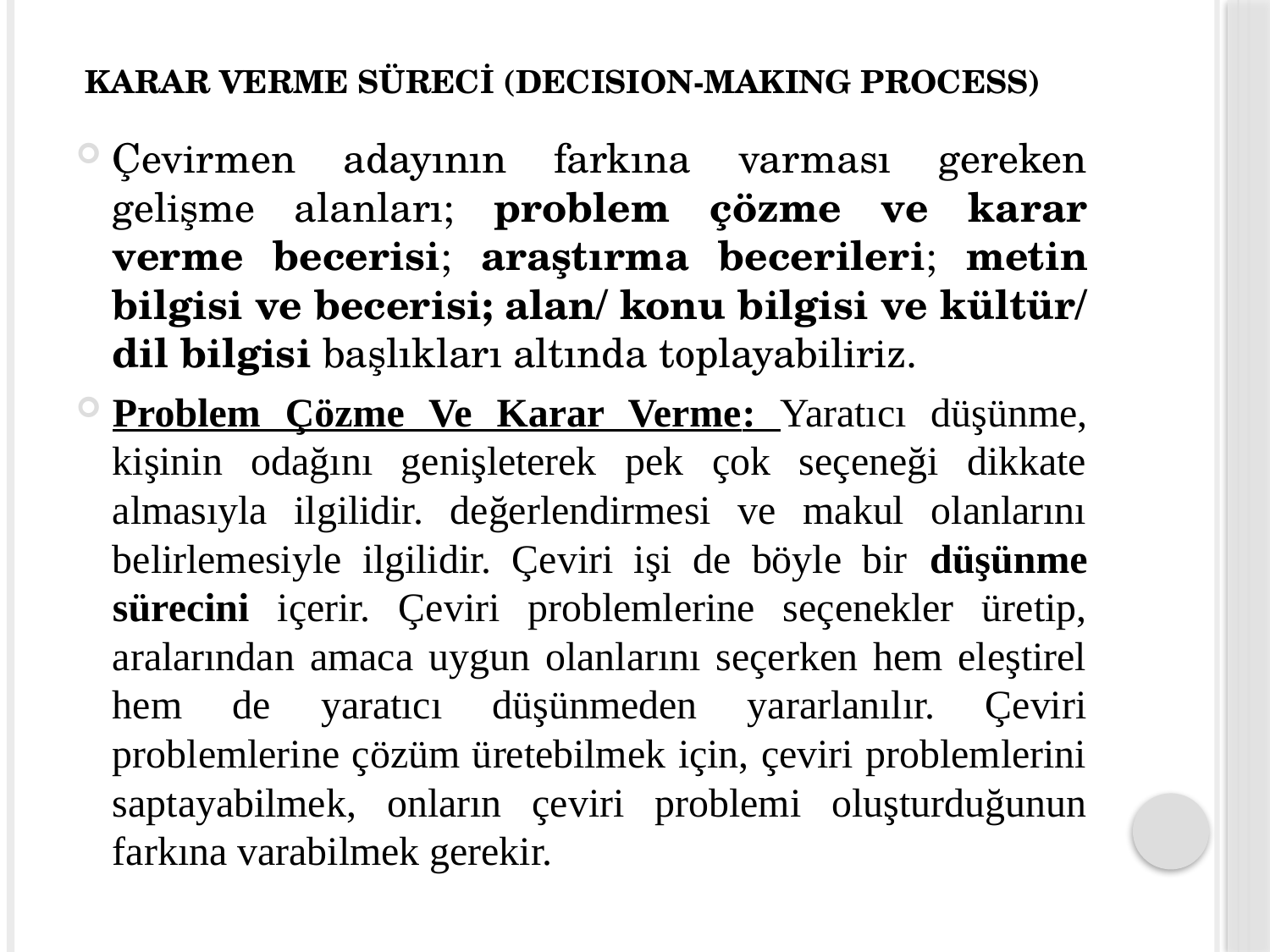

# KARAR VERME SÜRECİ (DECISION-MAKING PROCESS)
Çevirmen adayının farkına varması gereken gelişme alanları; problem çözme ve karar verme becerisi; araştırma becerileri; metin bilgisi ve becerisi; alan/ konu bilgisi ve kültür/ dil bilgisi başlıkları altında toplayabiliriz.
Problem Çözme Ve Karar Verme: Yaratıcı düşünme, kişinin odağını genişleterek pek çok seçeneği dikkate almasıyla ilgilidir. değerlendirmesi ve makul olanlarını belirlemesiyle ilgilidir. Çeviri işi de böyle bir düşünme sürecini içerir. Çeviri problemlerine seçenekler üretip, aralarından amaca uygun olanlarını seçerken hem eleştirel hem de yaratıcı düşünmeden yararlanılır. Çeviri problemlerine çözüm üretebilmek için, çeviri problemlerini saptayabilmek, onların çeviri problemi oluşturduğunun farkına varabilmek gerekir.